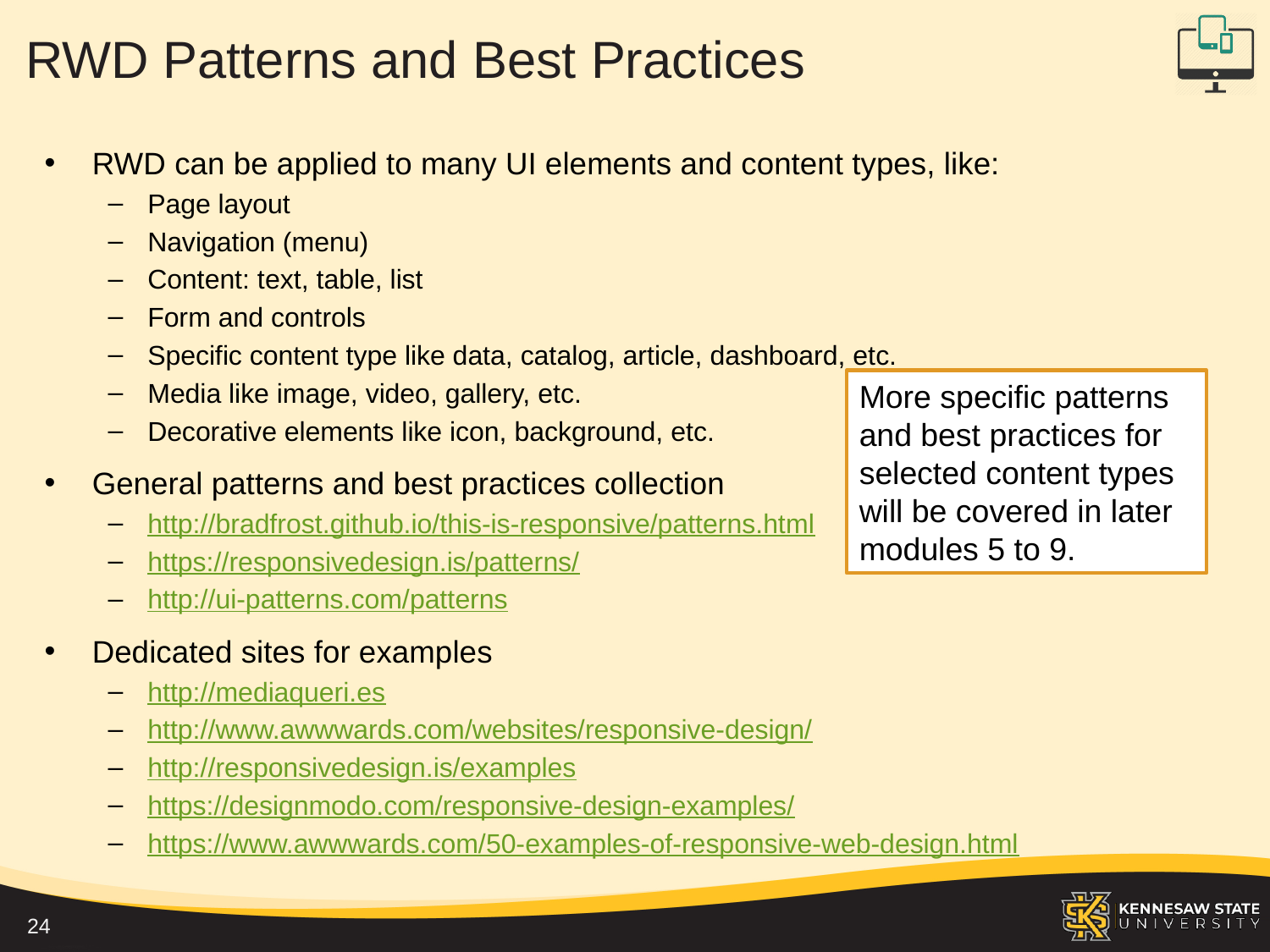

# RWD Patterns and Best Practices
RWD can be applied to many UI elements and content types, like:
Page layout
Navigation (menu)
Content: text, table, list
Form and controls
Specific content type like data, catalog, article, dashboard, etc.
Media like image, video, gallery, etc.
Decorative elements like icon, background, etc.
General patterns and best practices collection
http://bradfrost.github.io/this-is-responsive/patterns.html
https://responsivedesign.is/patterns/
http://ui-patterns.com/patterns
Dedicated sites for examples
http://mediaqueri.es
http://www.awwwards.com/websites/responsive-design/
http://responsivedesign.is/examples
https://designmodo.com/responsive-design-examples/
https://www.awwwards.com/50-examples-of-responsive-web-design.html
More specific patterns and best practices for selected content types will be covered in later modules 5 to 9.
24